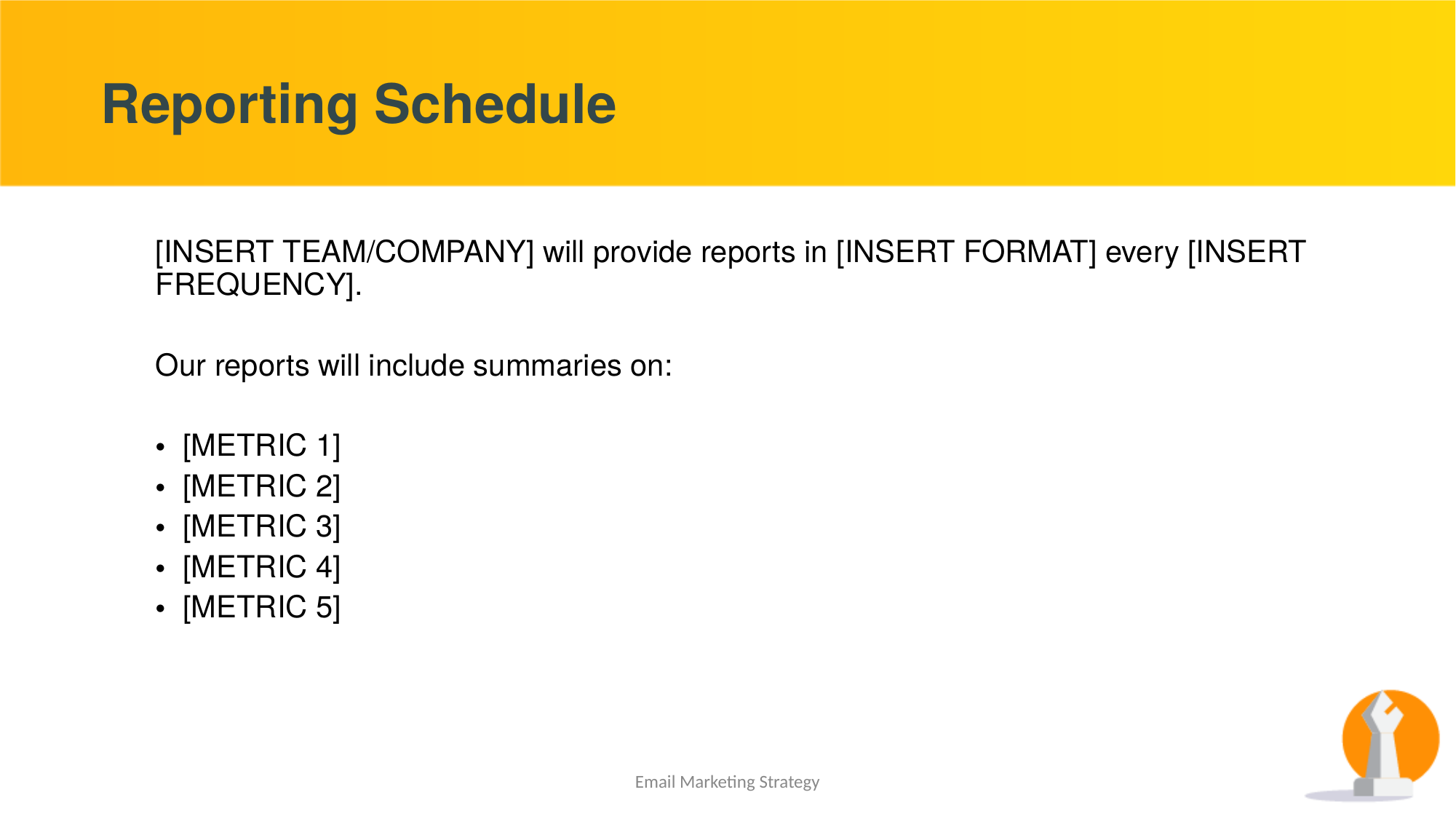

# Reporting Schedule
[INSERT TEAM/COMPANY] will provide reports in [INSERT FORMAT] every [INSERT FREQUENCY].

Our reports will include summaries on:

[METRIC 1]
[METRIC 2]
[METRIC 3]
[METRIC 4]
[METRIC 5]

Email Marketing Strategy